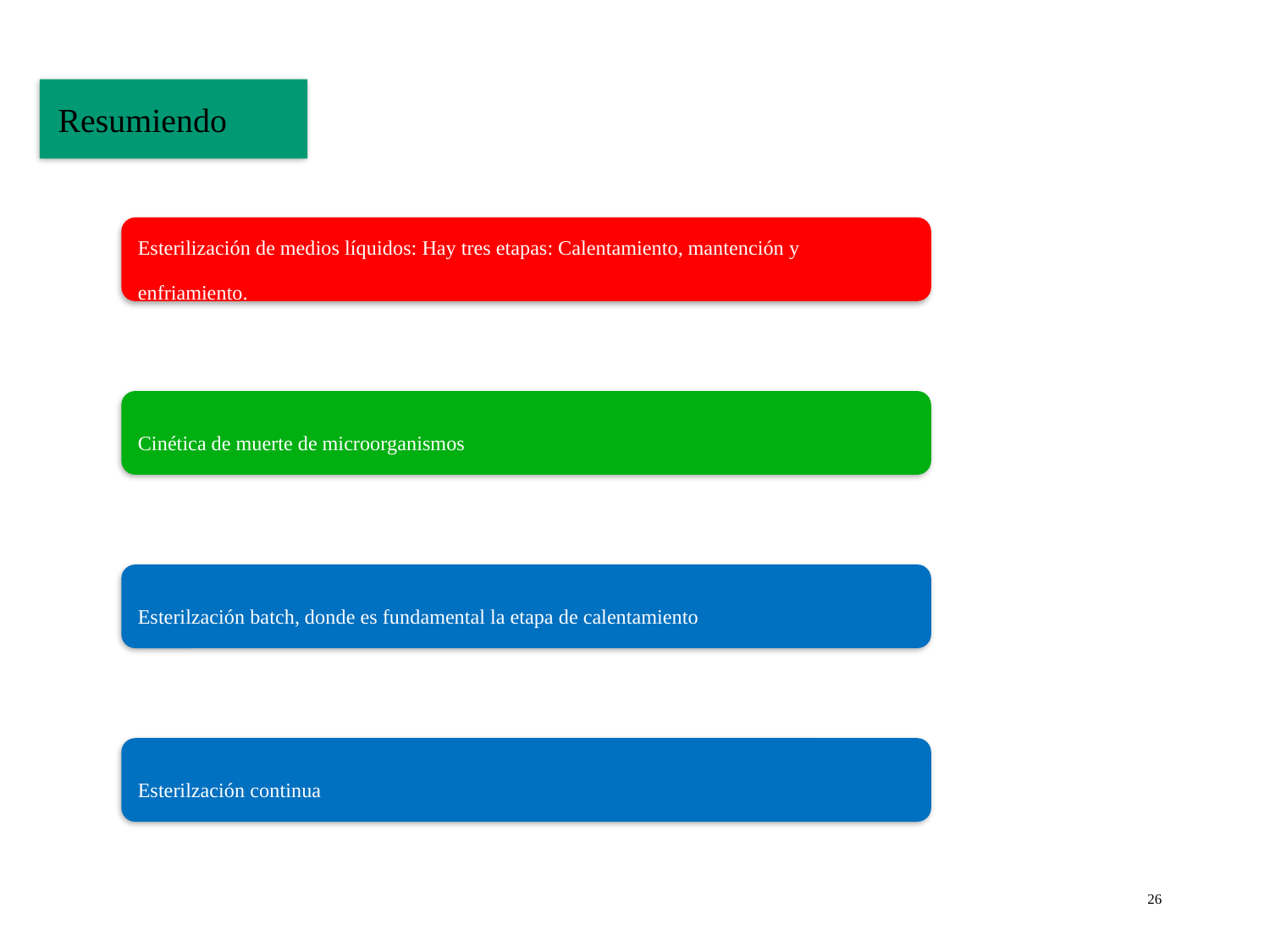

Resumiendo

Esterilización de medios líquidos: Hay tres etapas: Calentamiento, mantención y enfriamiento.
Cinética de muerte de microorganismos
Esterilzación batch, donde es fundamental la etapa de calentamiento
Esterilzación continua
26